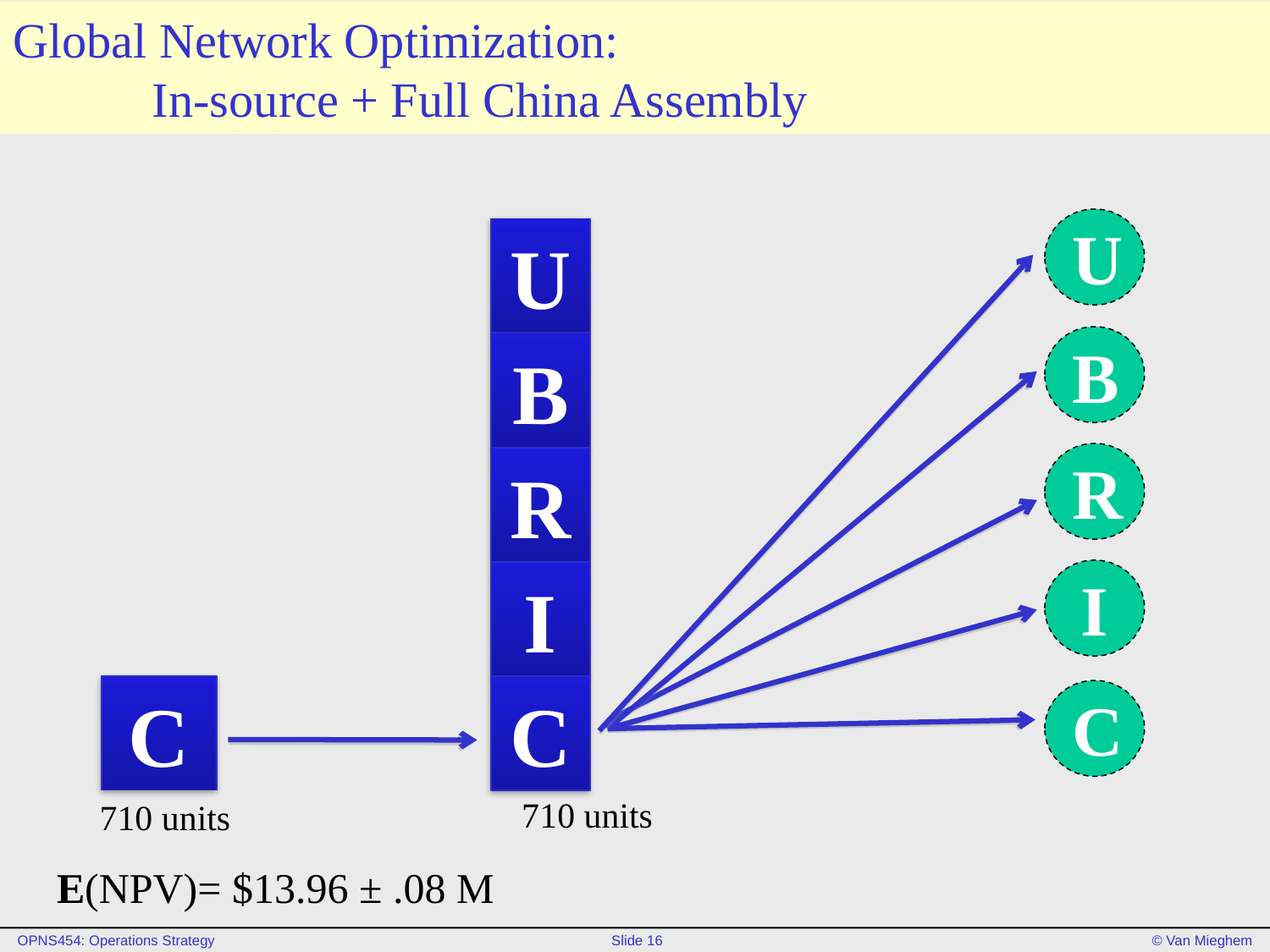

# Global Network Optimization: In-source + Full China Assembly
U
B
R
I
C
U
B
R
I
C
C
710 units
710 units
E(NPV)= $13.96 ± .08 M